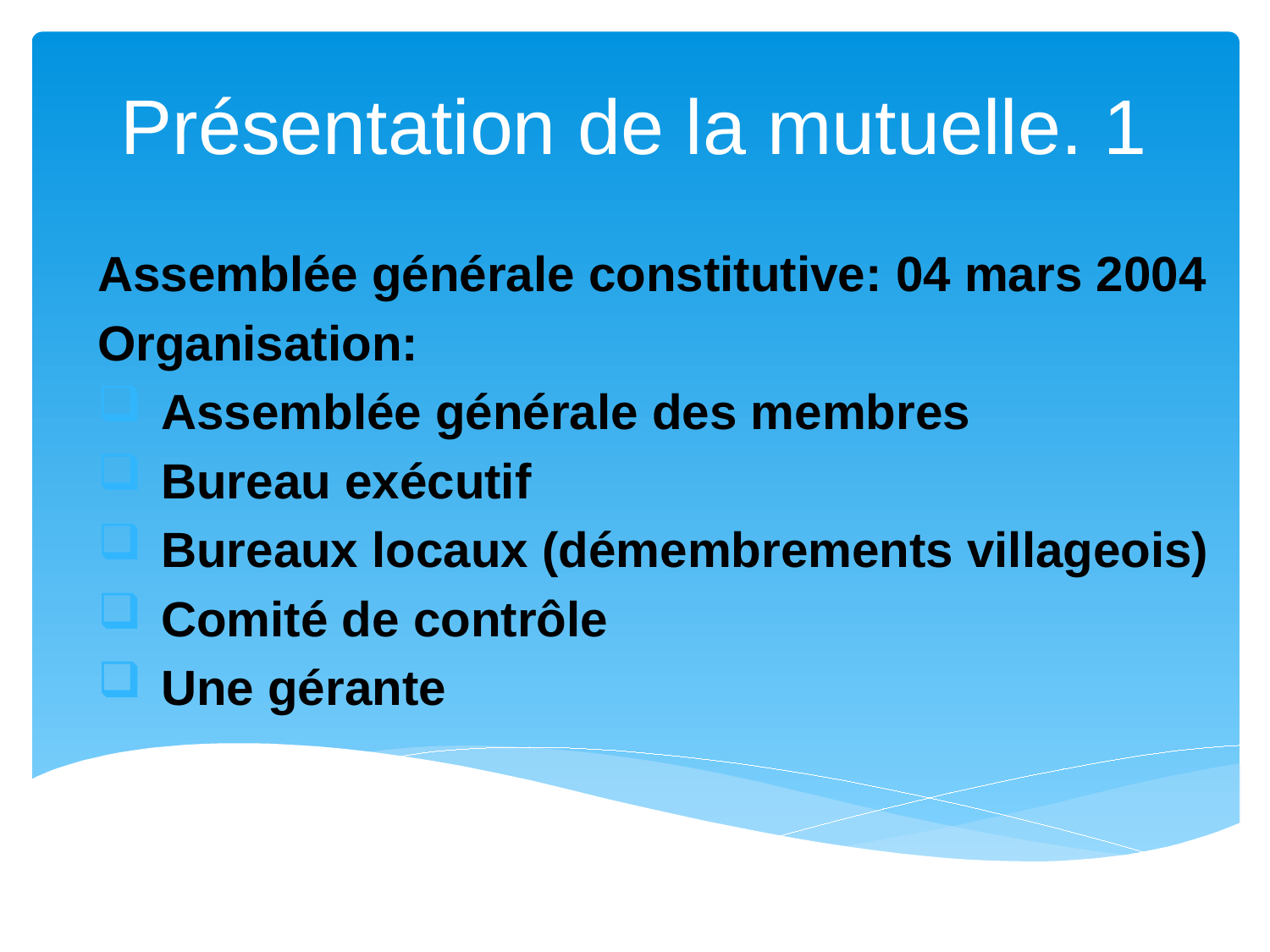

# Présentation de la mutuelle. 1
Assemblée générale constitutive: 04 mars 2004
Organisation:
Assemblée générale des membres
Bureau exécutif
Bureaux locaux (démembrements villageois)
Comité de contrôle
Une gérante